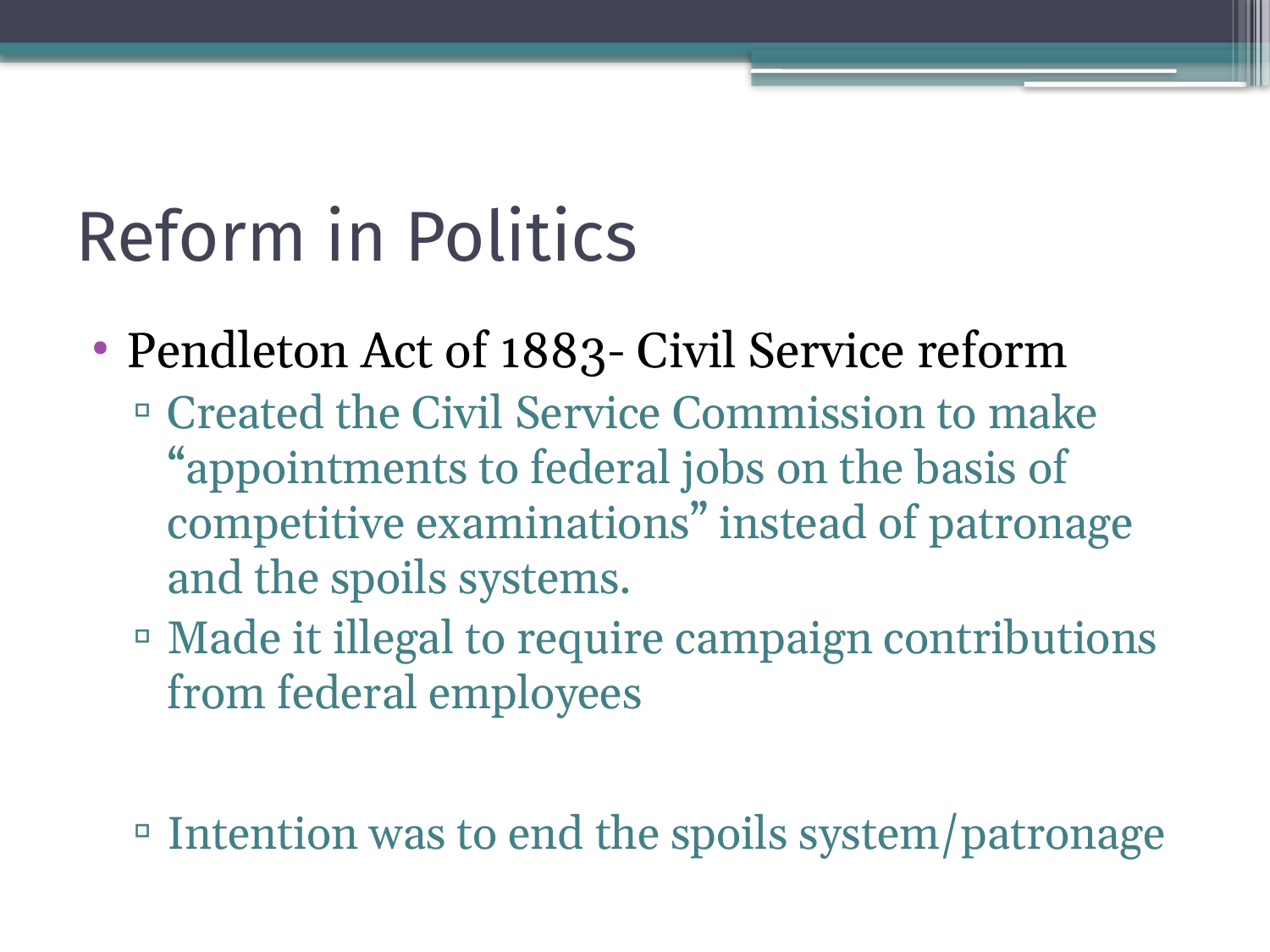

# Reform in Politics
Pendleton Act of 1883- Civil Service reform
Created the Civil Service Commission to make “appointments to federal jobs on the basis of competitive examinations” instead of patronage and the spoils systems.
Made it illegal to require campaign contributions from federal employees

Intention was to end the spoils system/patronage